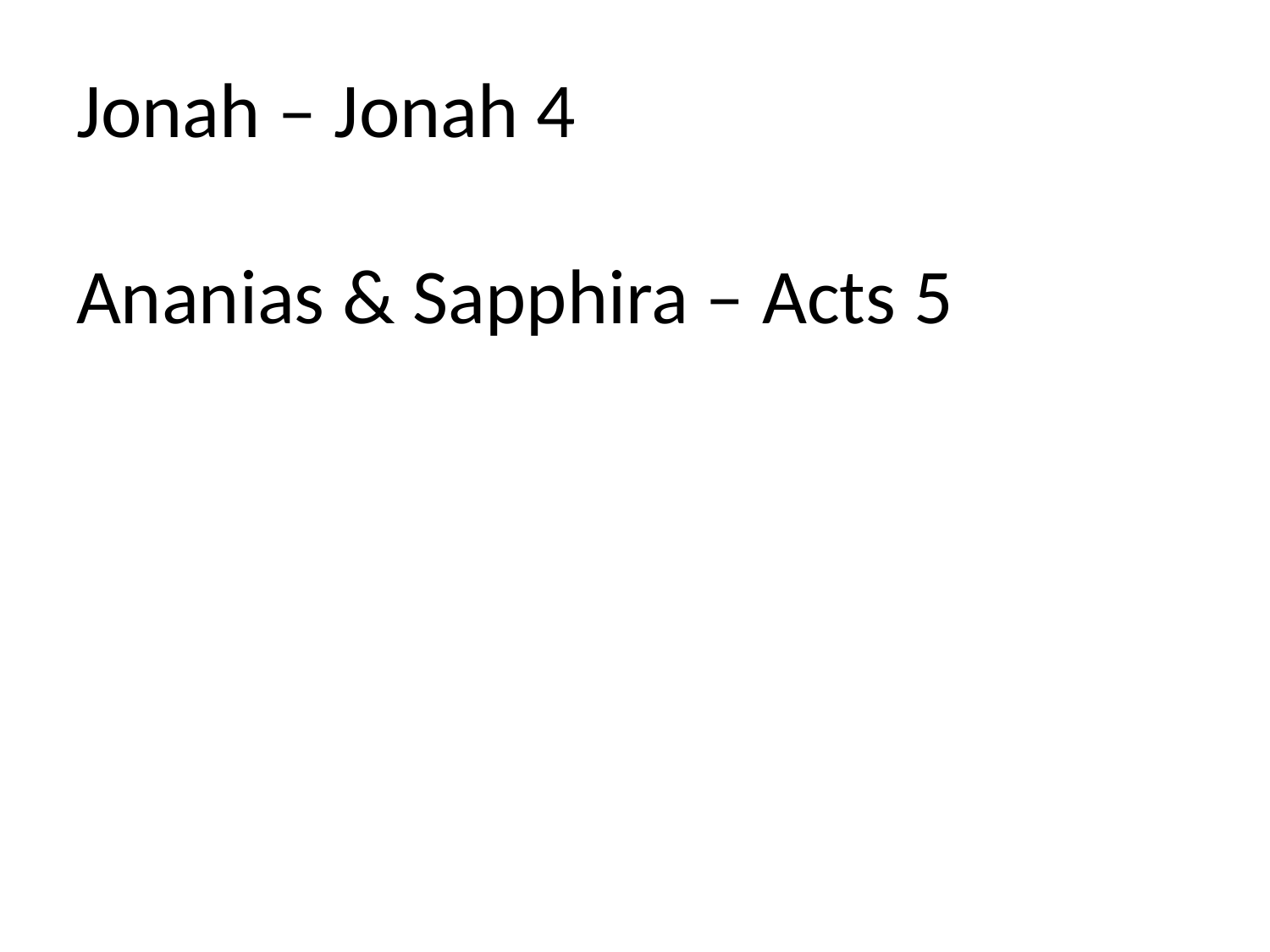

# Jonah – Jonah 4 Ananias & Sapphira – Acts 5